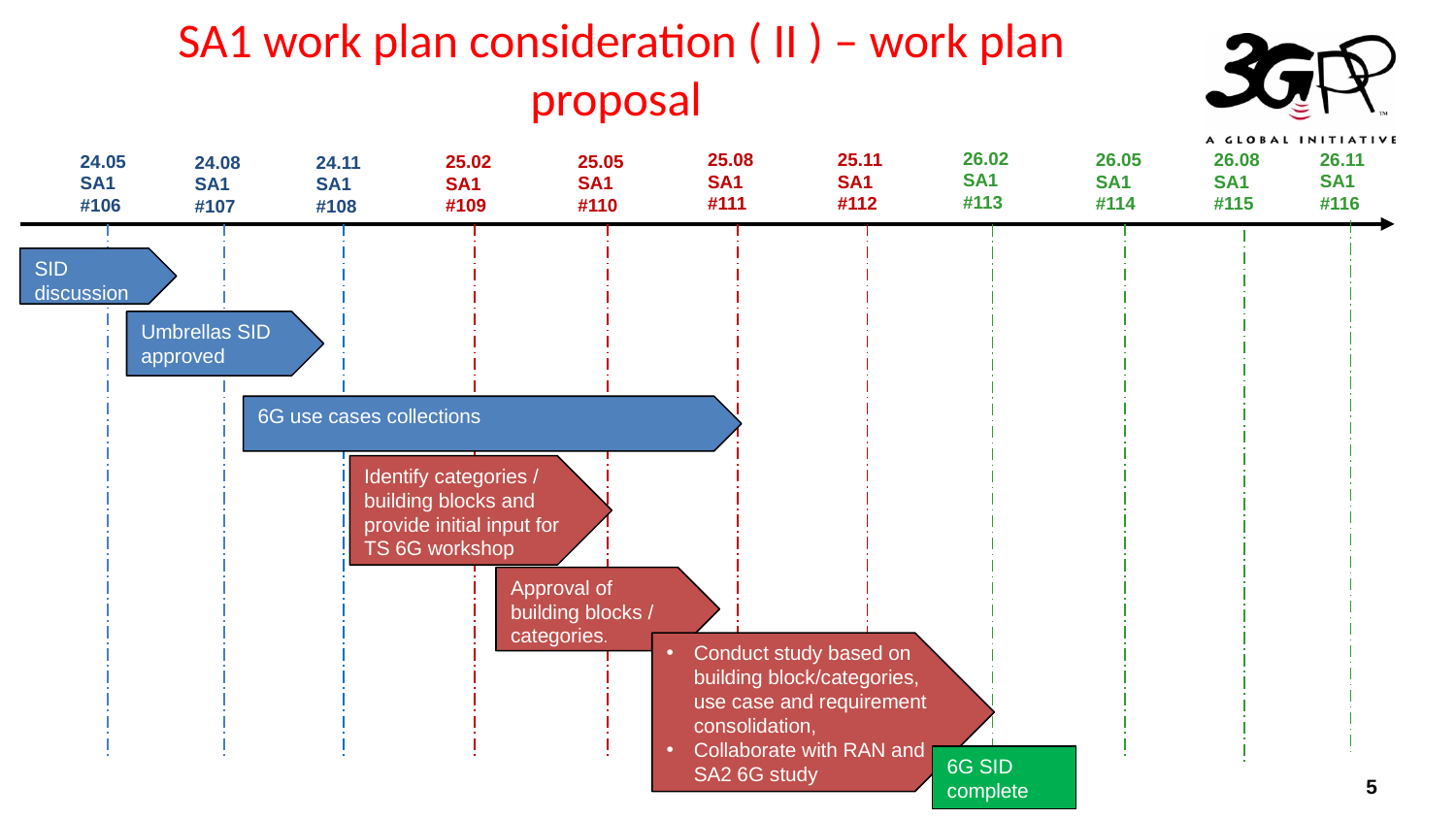

# SA1 work plan consideration ( II ) – work plan proposal
26.02
SA1
#113
26.11
SA1
#116
26.08
SA1
#115
25.11
SA1
#112
25.08
SA1
#111
26.05
SA1
#114
25.05
SA1
#110
24.05
SA1
#106
25.02
SA1
#109
24.08
SA1
#107
24.11
SA1
#108
SID discussion
Umbrellas SID approved
6G use cases collections
Identify categories / building blocks and provide initial input for TS 6G workshop
Approval of building blocks / categories.
Conduct study based on building block/categories, use case and requirement consolidation,
Collaborate with RAN and SA2 6G study
6G SID complete